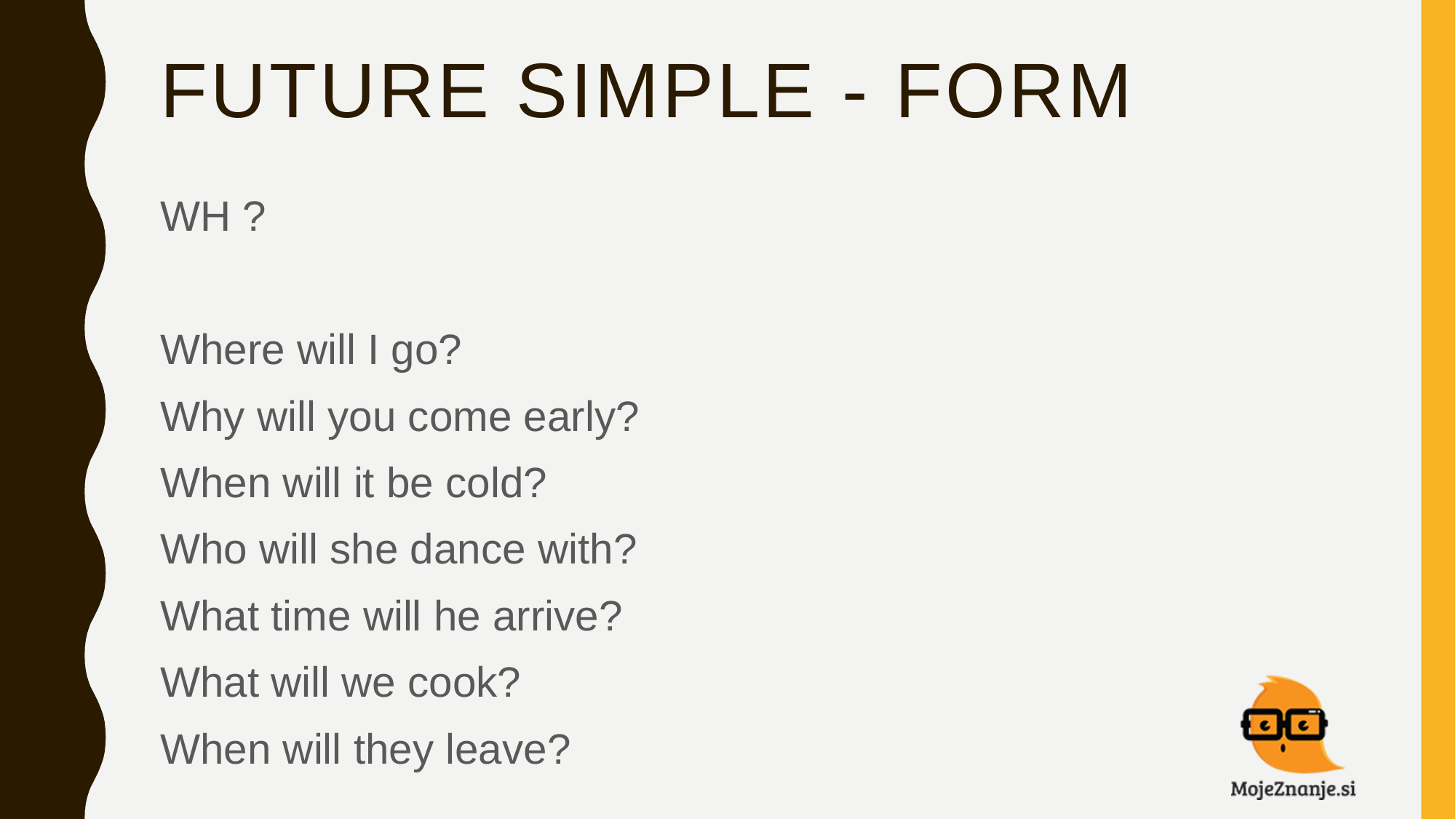

# FUTURE SIMPLE - FORM
WH ?

Where will I go?
Why will you come early?
When will it be cold?
Who will she dance with?
What time will he arrive?
What will we cook?
When will they leave?